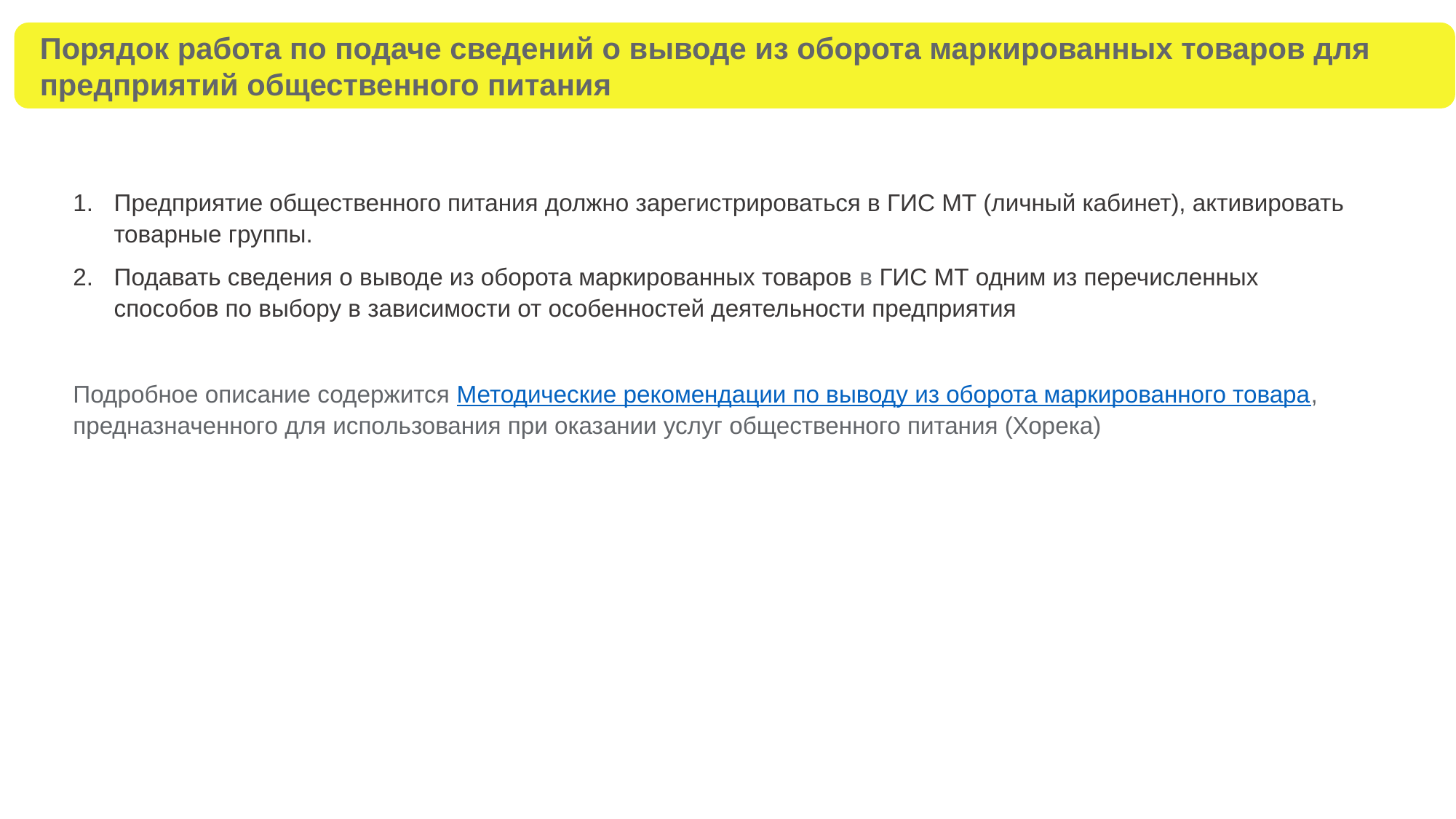

Порядок работа по подаче сведений о выводе из оборота маркированных товаров для предприятий общественного питания

Предприятие общественного питания должно зарегистрироваться в ГИС МТ (личный кабинет), активировать товарные группы.
Подавать сведения о выводе из оборота маркированных товаров в ГИС МТ одним из перечисленных способов по выбору в зависимости от особенностей деятельности предприятия

Подробное описание содержится Методические рекомендации по выводу из оборота маркированного товара, предназначенного для использования при оказании услуг общественного питания (Хорека)
Покупатель (Титул Покупателя). Приёмка продукции и указание признака покупки товаров для собственных нужд или производственных целей
Регистрация УПД в ГИС МТ
и вывод кодов маркировки из оборота.